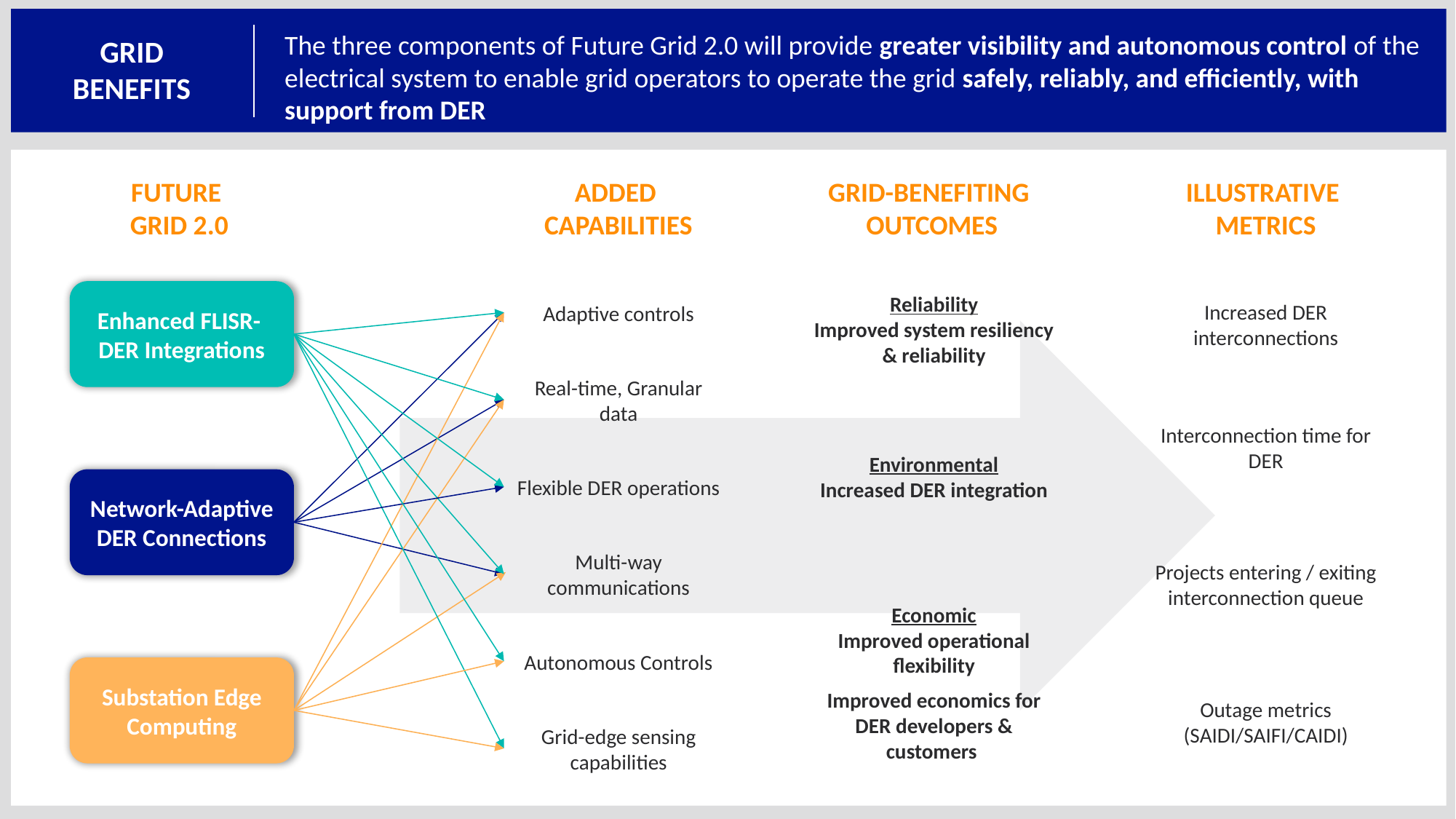

The three components of Future Grid 2.0 will provide greater visibility and autonomous control of the electrical system to enable grid operators to operate the grid safely, reliably, and efficiently, with support from DER
GRID BENEFITS

FUTURE
GRID 2.0
ADDED
CAPABILITIES
GRID-BENEFITING
OUTCOMES
ILLUSTRATIVE
METRICS
Enhanced FLISR-
DER Integrations
Reliability
Improved system resiliency & reliability
Increased DER interconnections
Adaptive controls

Real-time, Granular data
Interconnection time for DER
Environmental
Increased DER integration
Flexible DER operations
Network-Adaptive DER Connections
Multi-way communications
Projects entering / exiting interconnection queue
Economic
Improved operational flexibility
Improved economics for DER developers & customers
Autonomous Controls
Substation Edge Computing
Outage metrics (SAIDI/SAIFI/CAIDI)
Grid-edge sensing capabilities